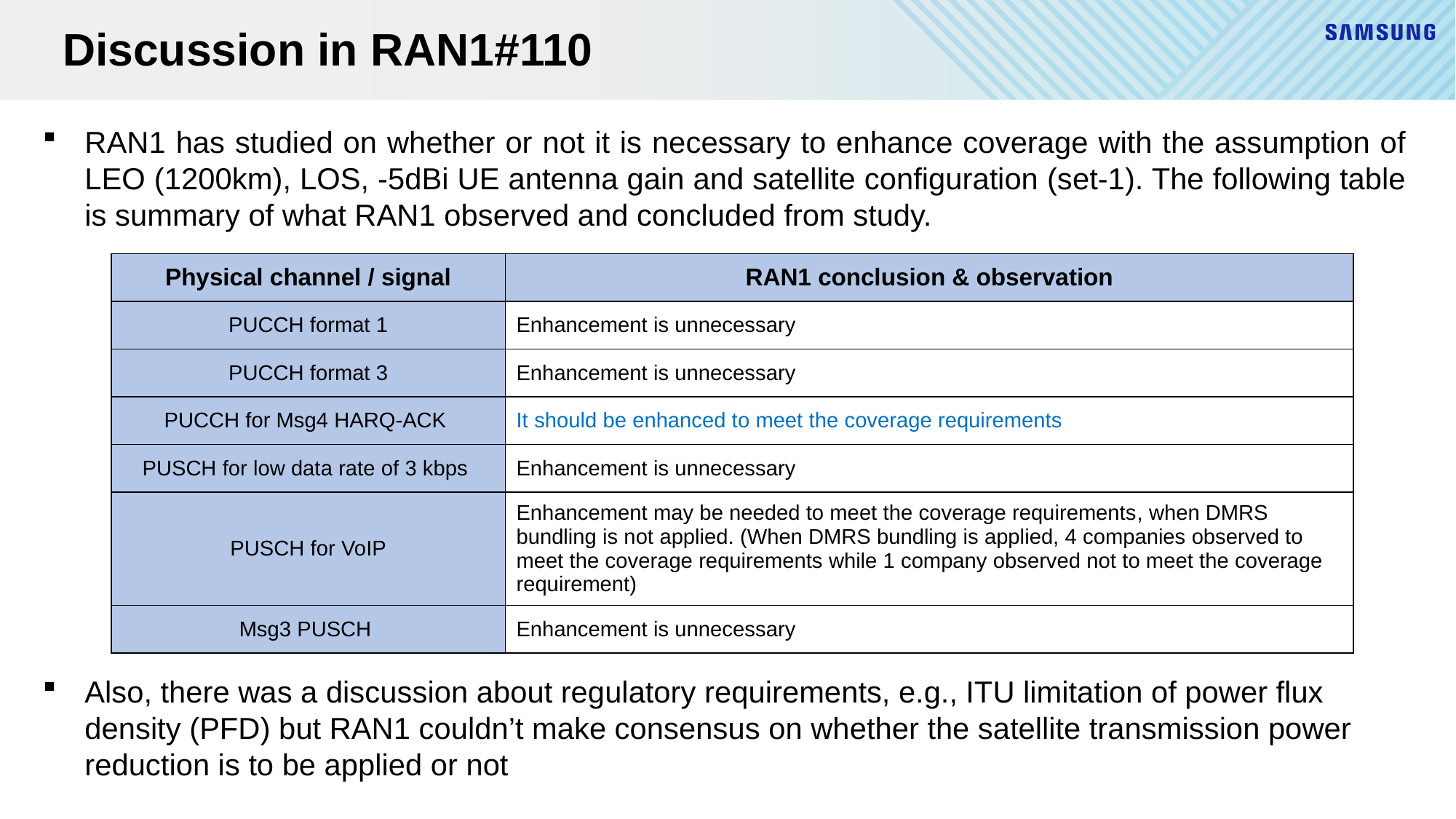

# Discussion in RAN1#110
RAN1 has studied on whether or not it is necessary to enhance coverage with the assumption of LEO (1200km), LOS, -5dBi UE antenna gain and satellite configuration (set-1). The following table is summary of what RAN1 observed and concluded from study.
| Physical channel / signal | RAN1 conclusion & observation |
| --- | --- |
| PUCCH format 1 | Enhancement is unnecessary |
| PUCCH format 3 | Enhancement is unnecessary |
| PUCCH for Msg4 HARQ-ACK | It should be enhanced to meet the coverage requirements |
| PUSCH for low data rate of 3 kbps | Enhancement is unnecessary |
| PUSCH for VoIP | Enhancement may be needed to meet the coverage requirements, when DMRS bundling is not applied. (When DMRS bundling is applied, 4 companies observed to meet the coverage requirements while 1 company observed not to meet the coverage requirement) |
| Msg3 PUSCH | Enhancement is unnecessary |
Also, there was a discussion about regulatory requirements, e.g., ITU limitation of power flux density (PFD) but RAN1 couldn’t make consensus on whether the satellite transmission power reduction is to be applied or not